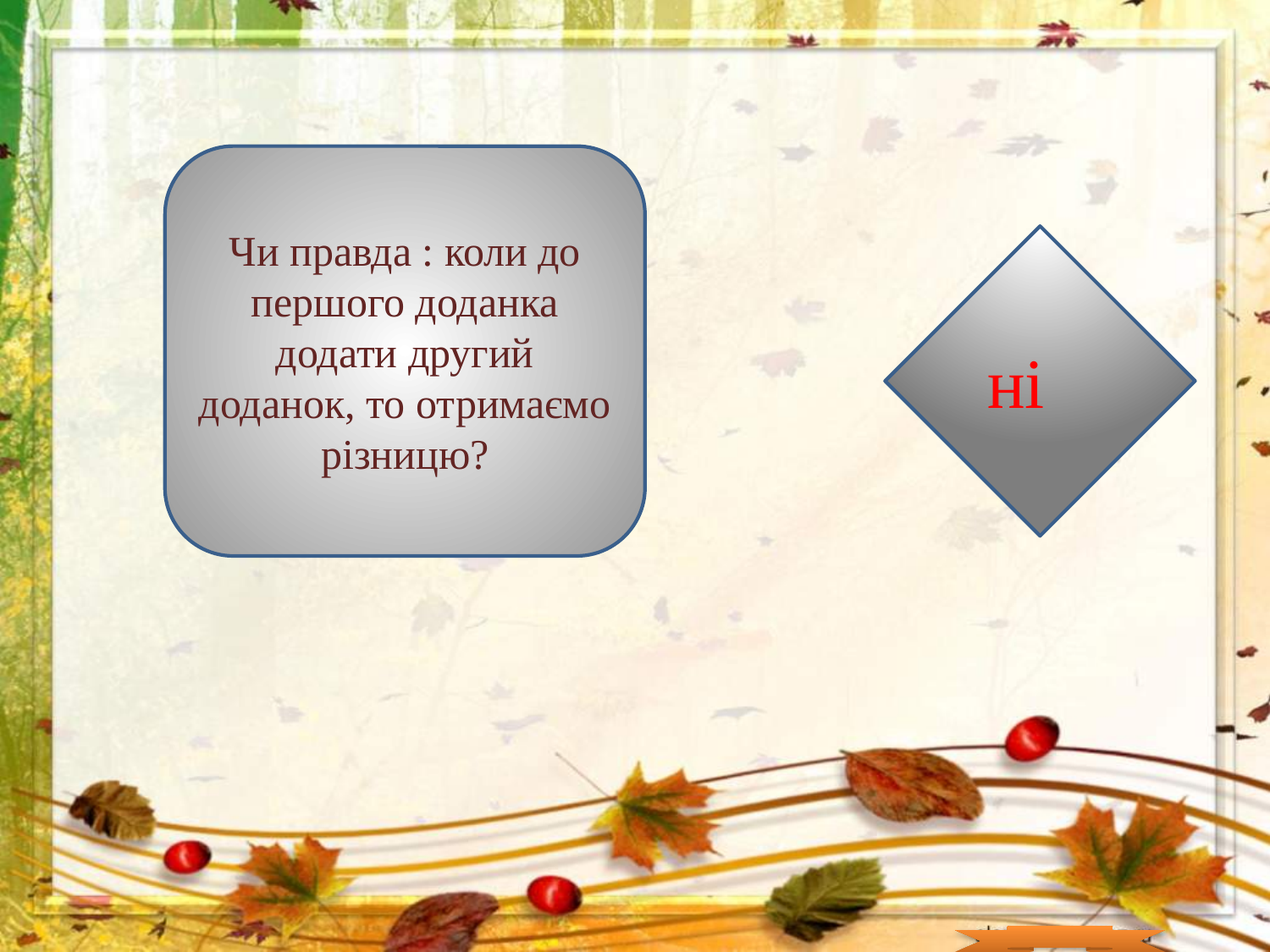

Чи правда : коли до першого доданка додати другий доданок, то отримаємо різницю?

ні